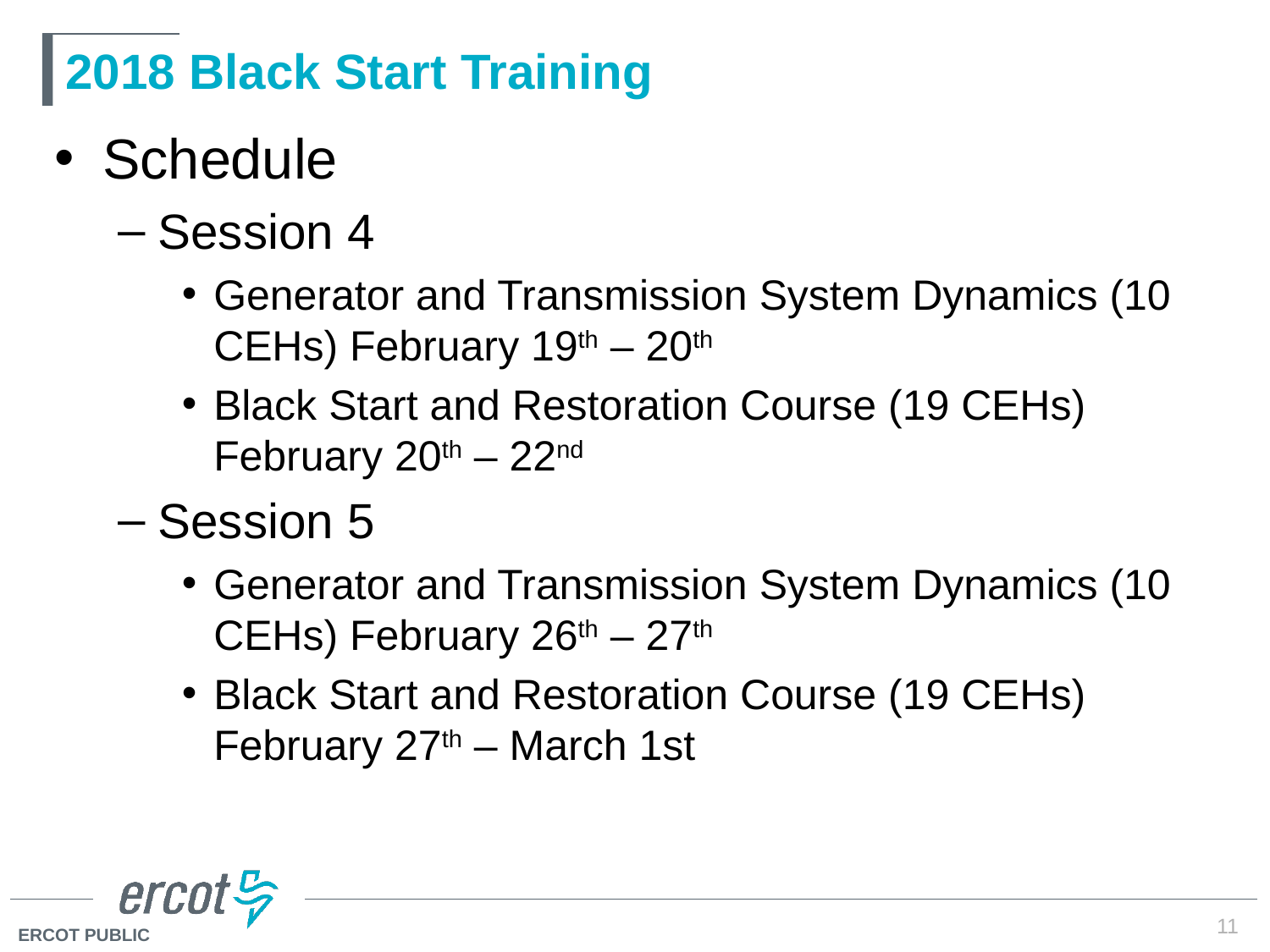

# 2018 Black Start Training
Schedule
Session 4
Generator and Transmission System Dynamics (10 CEHs) February 19th – 20th
Black Start and Restoration Course (19 CEHs)  February 20th – 22nd
Session 5
Generator and Transmission System Dynamics (10 CEHs) February 26th – 27th
Black Start and Restoration Course (19 CEHs)  February 27th – March 1st
11